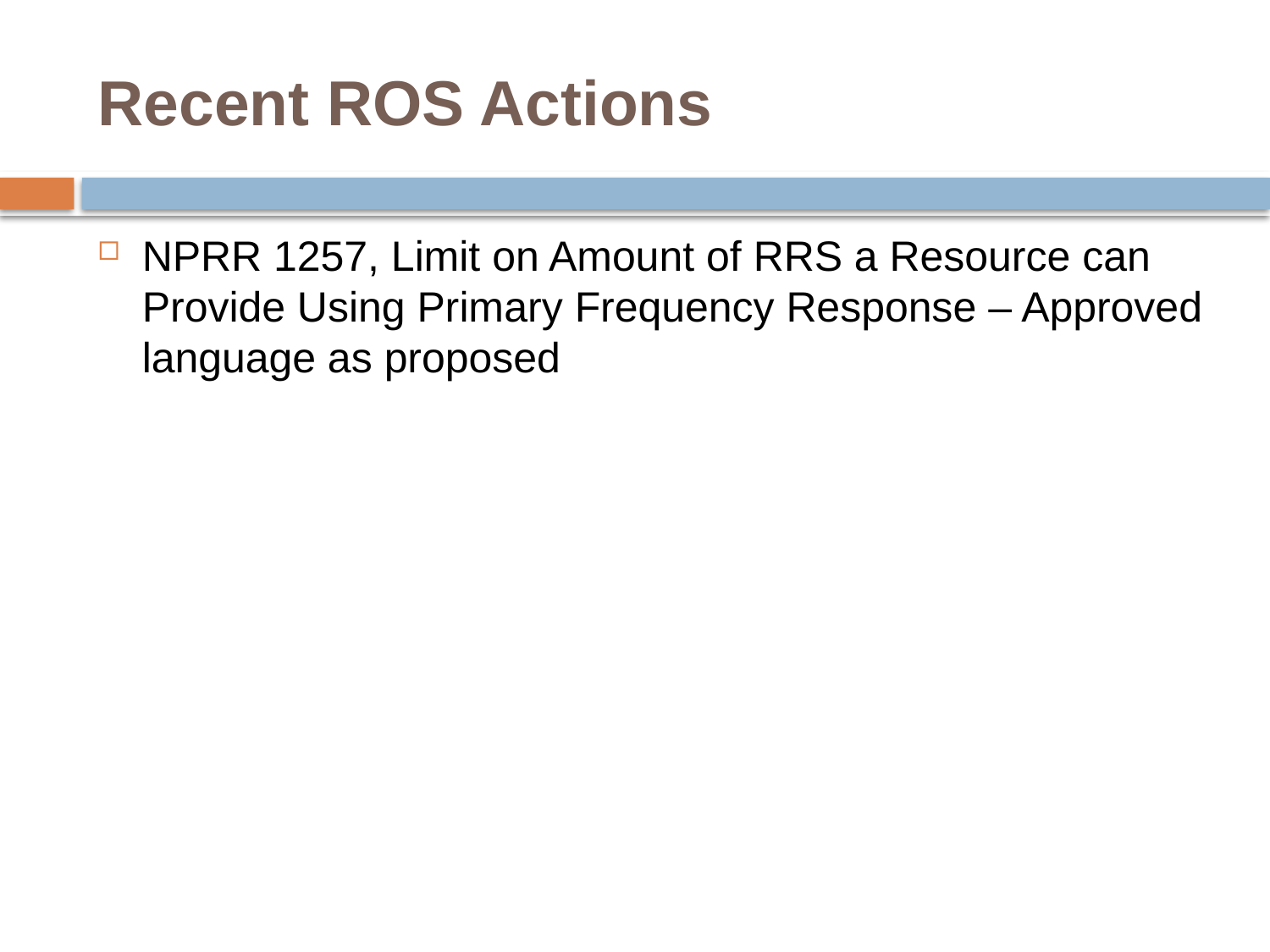

# Recent ROS Actions
NPRR 1257, Limit on Amount of RRS a Resource can Provide Using Primary Frequency Response – Approved language as proposed